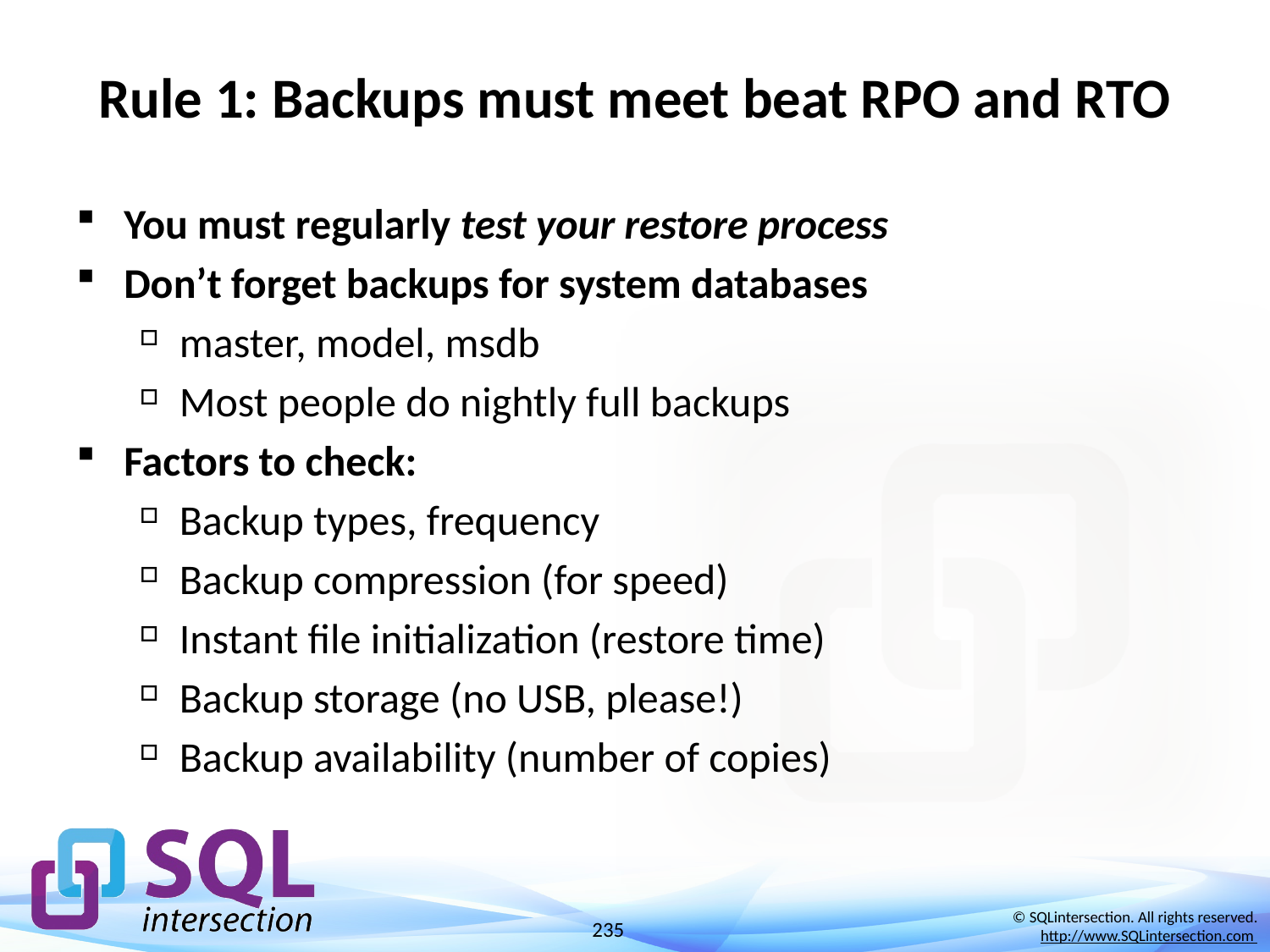

# Rule 1: Backups must meet beat RPO and RTO
You must regularly test your restore process
Don’t forget backups for system databases
master, model, msdb
Most people do nightly full backups
Factors to check:
Backup types, frequency
Backup compression (for speed)
Instant file initialization (restore time)
Backup storage (no USB, please!)
Backup availability (number of copies)